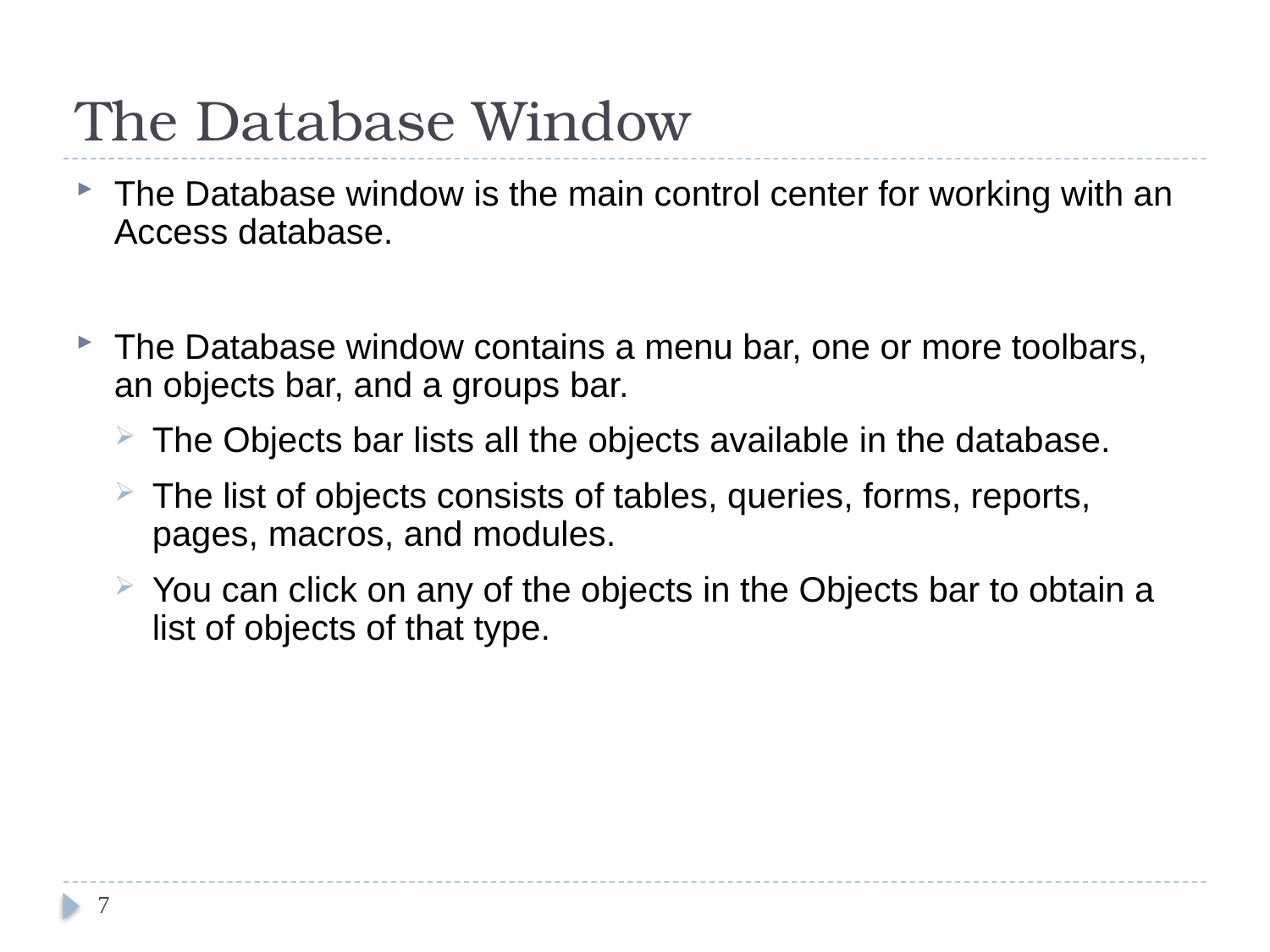

# The Database Window
The Database window is the main control center for working with an Access database.

The Database window contains a menu bar, one or more toolbars, an objects bar, and a groups bar.
The Objects bar lists all the objects available in the database.
The list of objects consists of tables, queries, forms, reports, pages, macros, and modules.
You can click on any of the objects in the Objects bar to obtain a list of objects of that type.
7